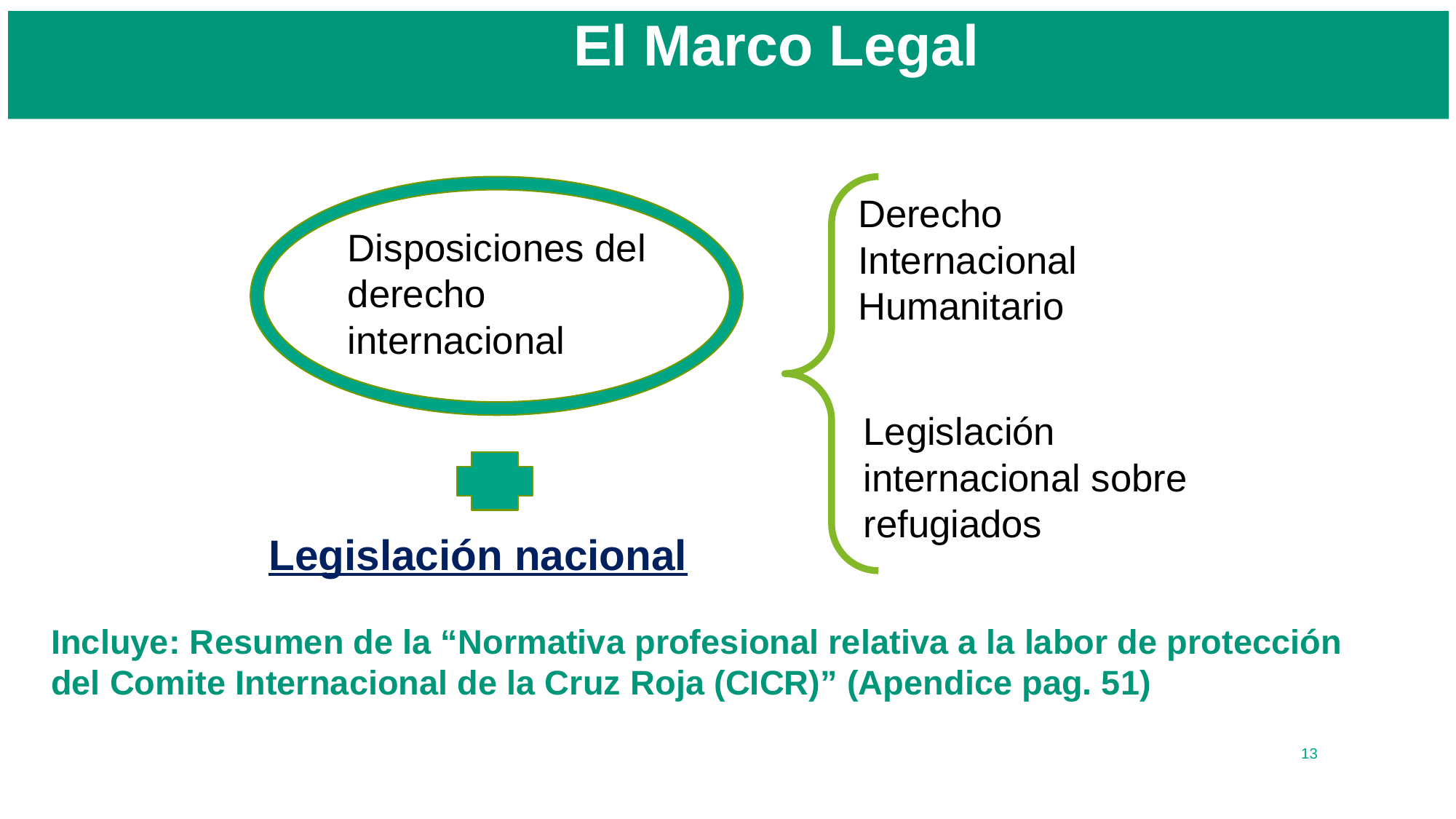

# El Marco Legal

Derecho Internacional Humanitario
Disposiciones del derecho internacional
Legislación internacional sobre refugiados

Legislación nacional
Incluye: Resumen de la “Normativa profesional relativa a la labor de protección del Comite Internacional de la Cruz Roja (CICR)” (Apendice pag. 51)
13